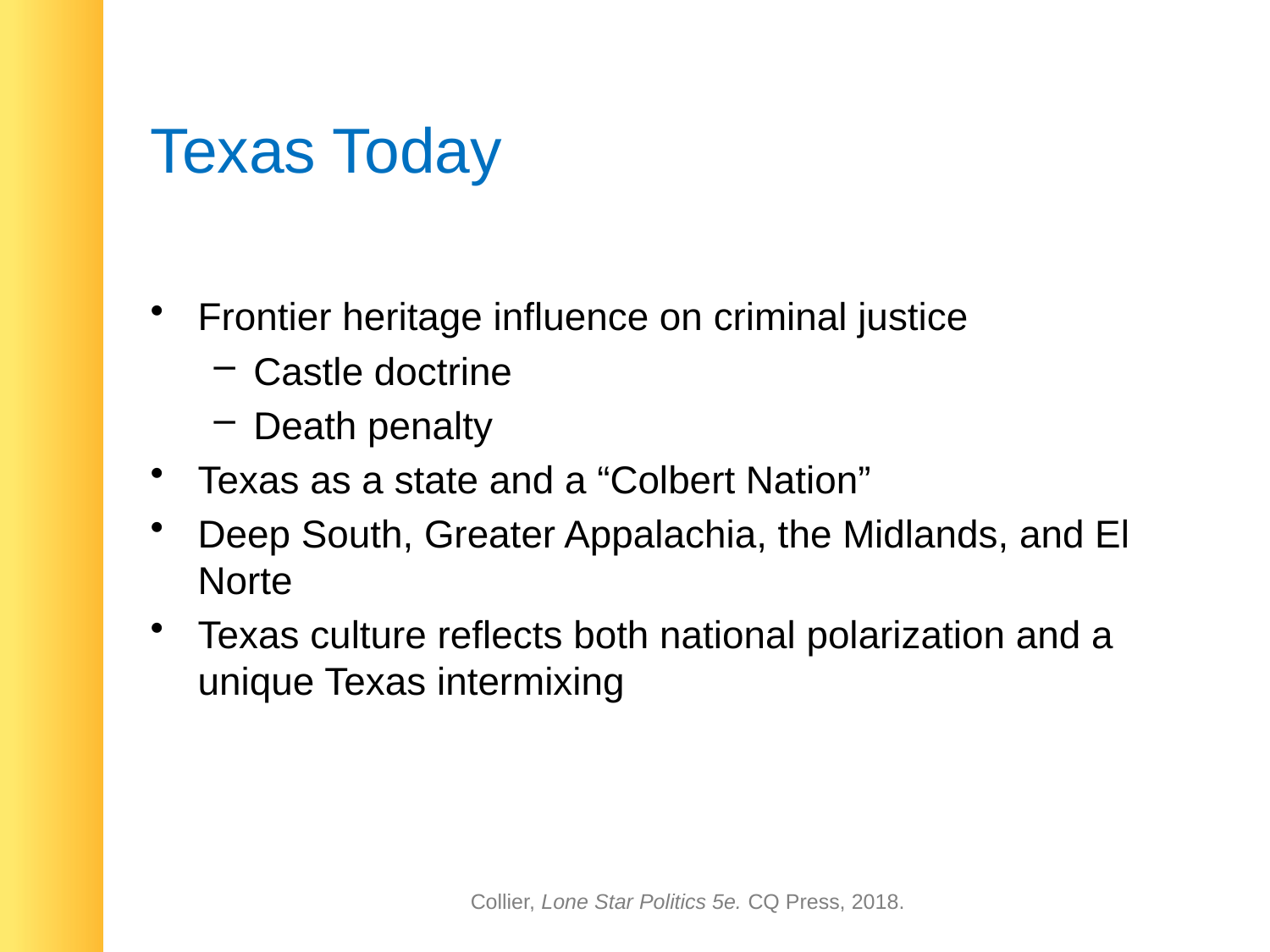

# Texas Today
Frontier heritage influence on criminal justice
Castle doctrine
Death penalty
Texas as a state and a “Colbert Nation”
Deep South, Greater Appalachia, the Midlands, and El Norte
Texas culture reflects both national polarization and a unique Texas intermixing
Collier, Lone Star Politics 5e. CQ Press, 2018.